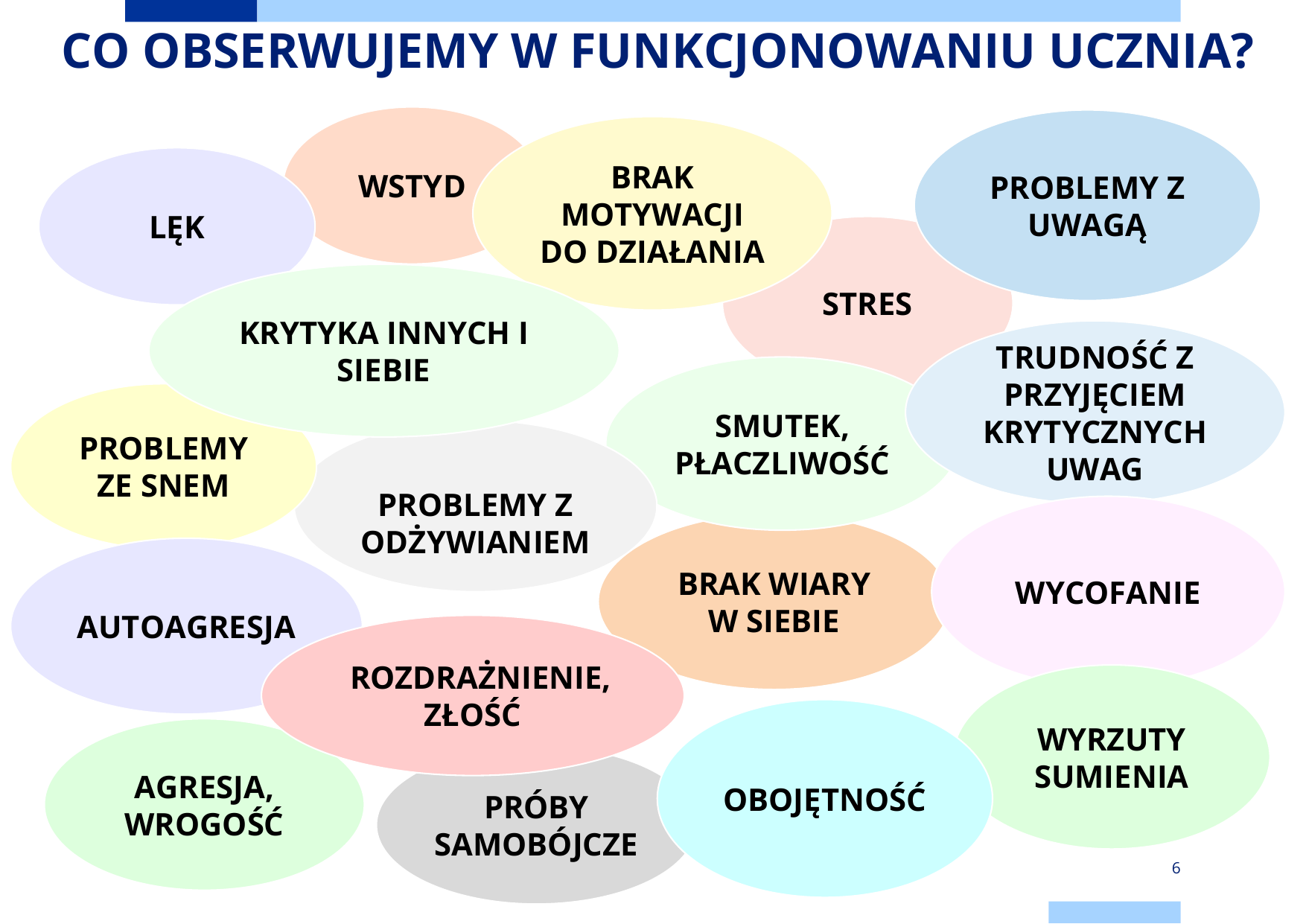

# CO OBSERWUJEMY W FUNKCJONOWANIU UCZNIA?
WSTYD
PROBLEMY Z UWAGĄ
BRAK MOTYWACJI DO DZIAŁANIA
LĘK
STRES
KRYTYKA INNYCH I SIEBIE
TRUDNOŚĆ Z PRZYJĘCIEM KRYTYCZNYCH UWAG
SMUTEK,
PŁACZLIWOŚĆ
PROBLEMY ZE SNEM

PROBLEMY Z ODŻYWIANIEM
WYCOFANIE
BRAK WIARY W SIEBIE
AUTOAGRESJA
ROZDRAŻNIENIE,
ZŁOŚĆ
WYRZUTY SUMIENIA
OBOJĘTNOŚĆ
AGRESJA, WROGOŚĆ
PRÓBY SAMOBÓJCZE
6